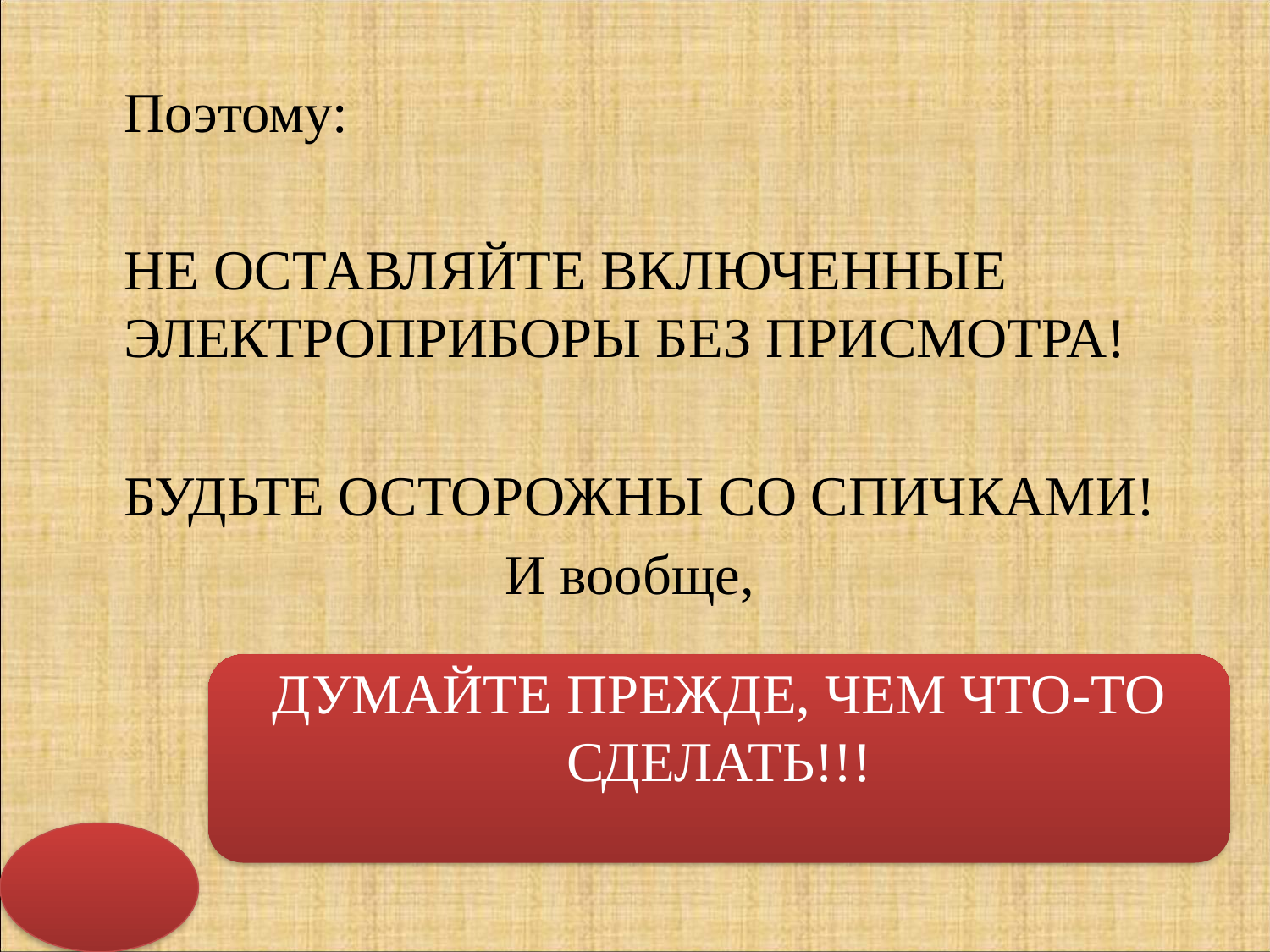

Поэтому:

	НЕ ОСТАВЛЯЙТЕ ВКЛЮЧЕННЫЕ ЭЛЕКТРОПРИБОРЫ БЕЗ ПРИСМОТРА!

	БУДЬТЕ ОСТОРОЖНЫ СО СПИЧКАМИ!
				И вообще,
ДУМАЙТЕ ПРЕЖДЕ, ЧЕМ ЧТО-ТО СДЕЛАТЬ!!!